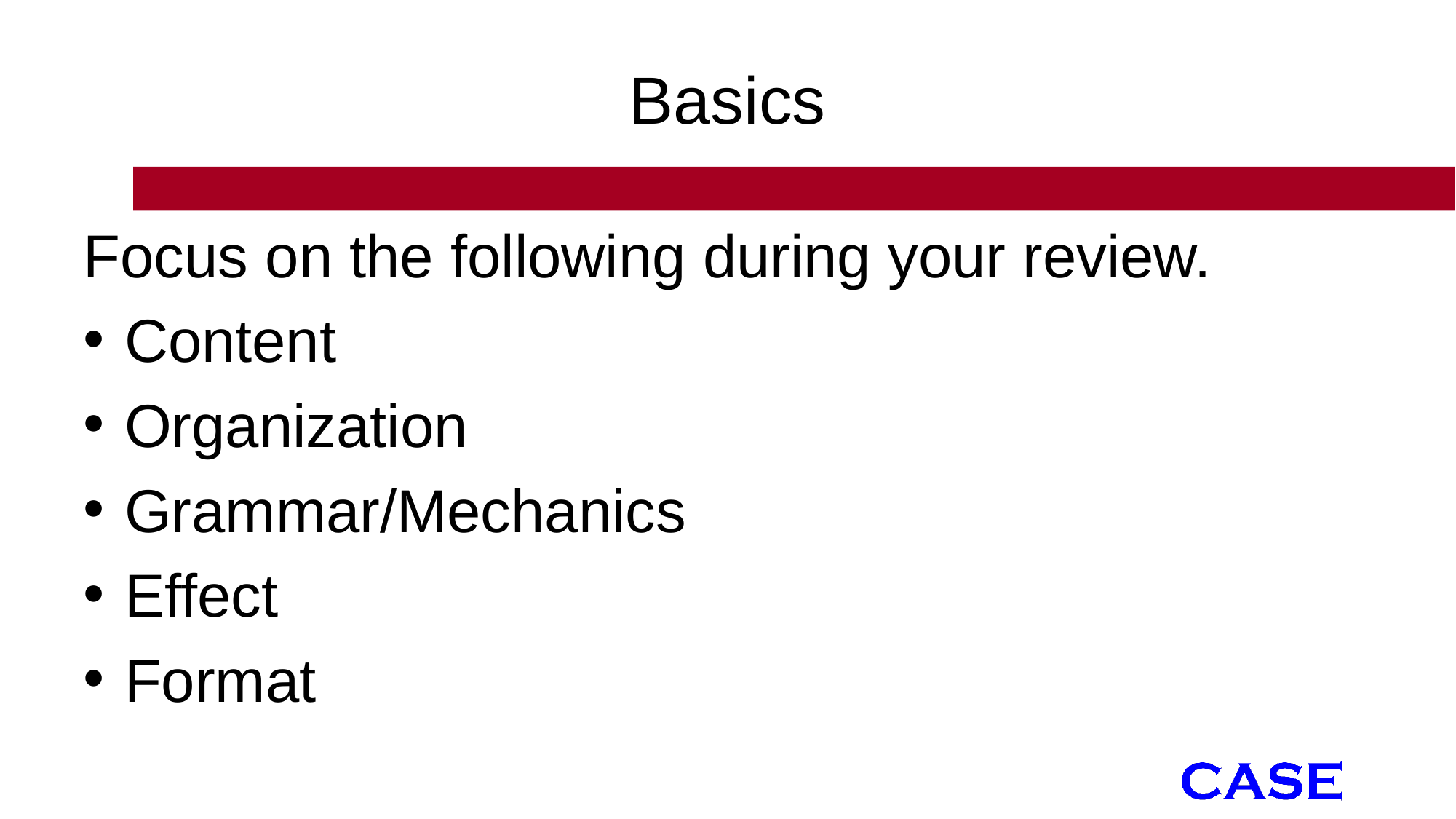

# Basics
Focus on the following during your review.
Content
Organization
Grammar/Mechanics
Effect
Format